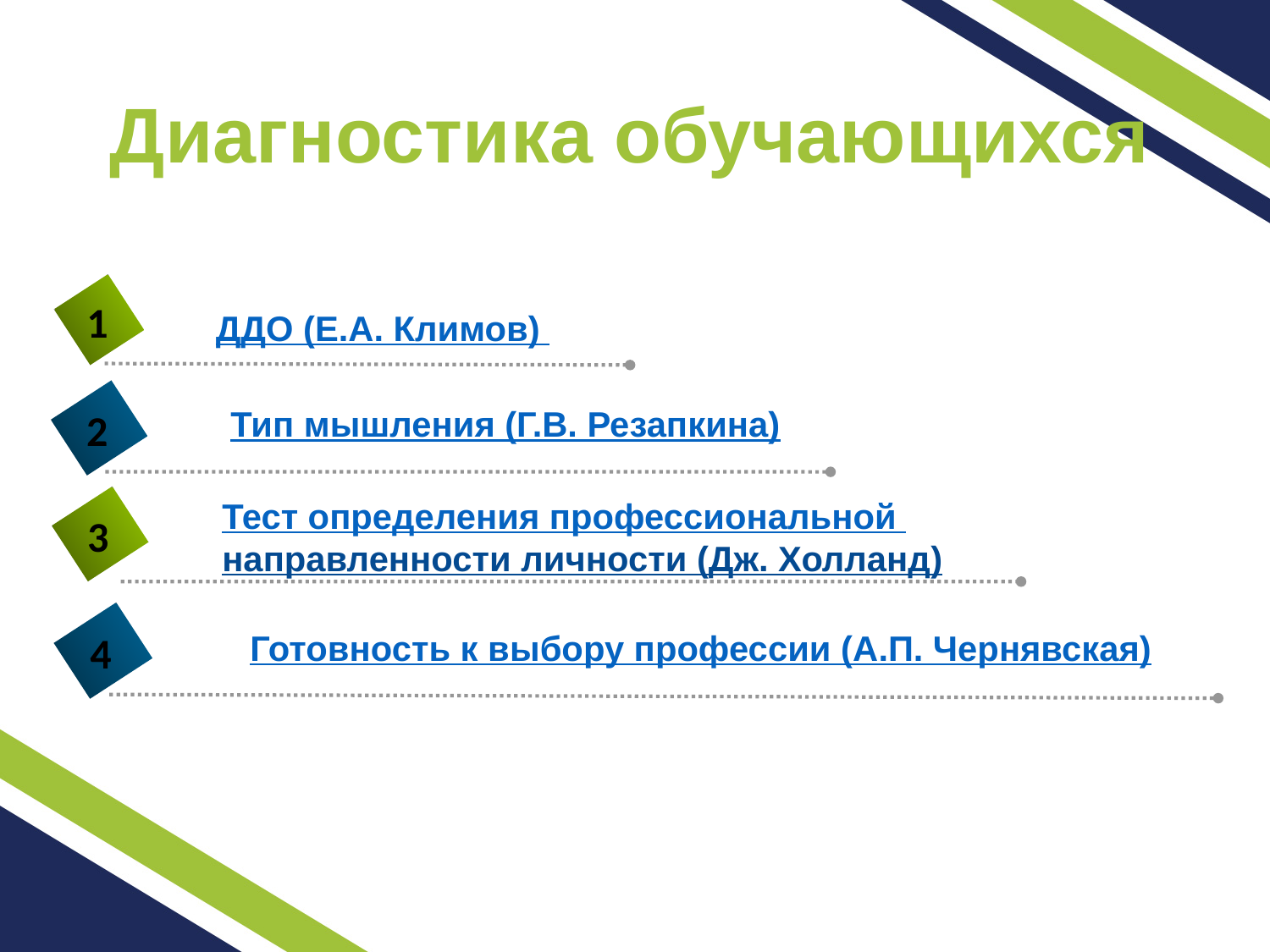

Диагностика обучающихся

1
ДДО (Е.А. Климов)

Тип мышления (Г.В. Резапкина)
2

Тест определения профессиональной
направленности личности (Дж. Холланд)

4

3

Готовность к выбору профессии (А.П. Чернявская)